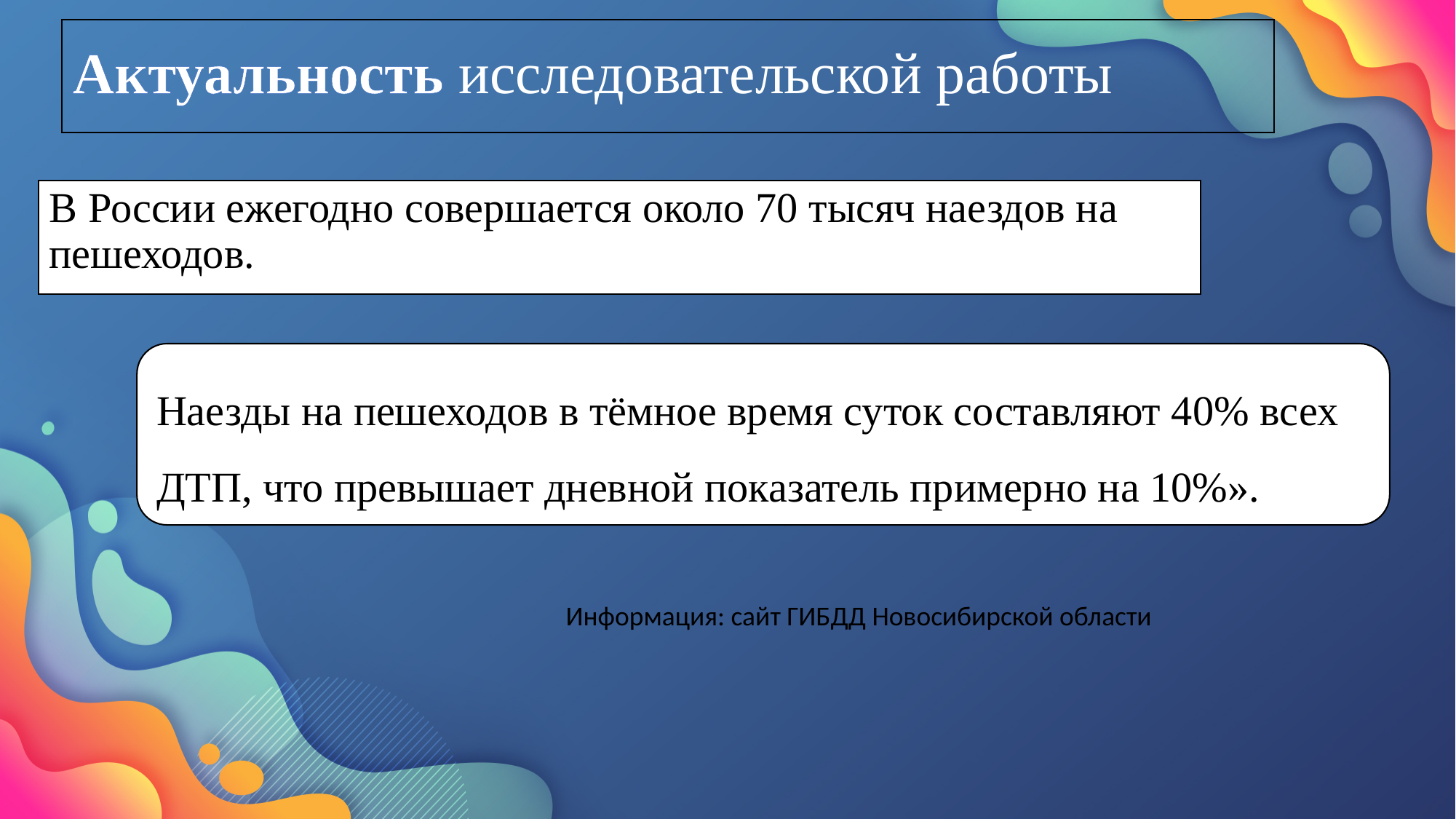

# Актуальность исследовательской работы
В России ежегодно совершается около 70 тысяч наездов на пешеходов.
Наезды на пешеходов в тёмное время суток составляют 40% всех ДТП, что превышает дневной показатель примерно на 10%».
Информация: сайт ГИБДД Новосибирской области